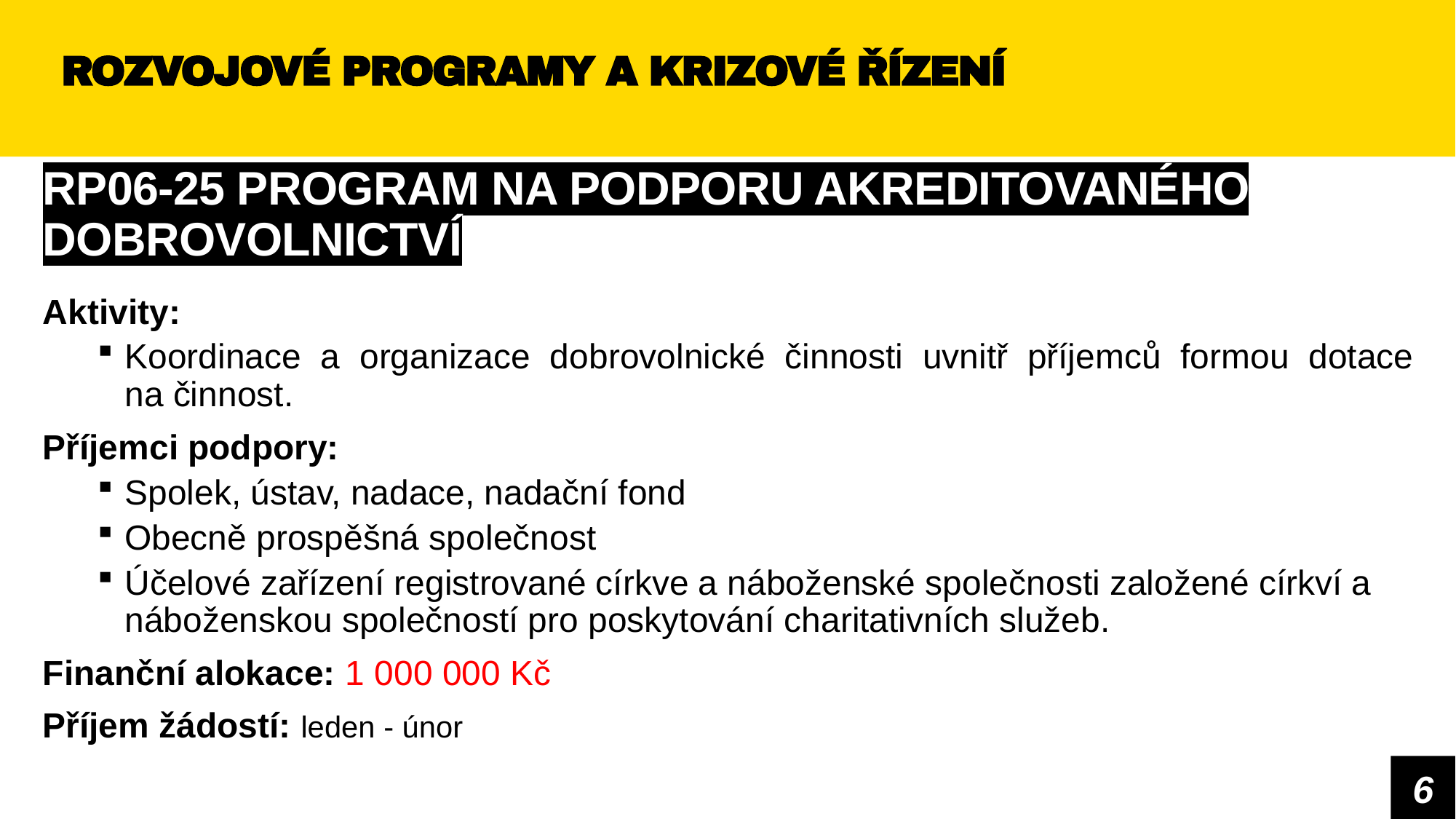

# ROZVOJOVÉ PROGRAMY A KRIZOVÉ ŘÍZENÍ
RP06-25 PROGRAM NA PODPORU AKREDITOVANÉHO DOBROVOLNICTVÍ
Aktivity:
Koordinace a organizace dobrovolnické činnosti uvnitř příjemců formou dotace
na činnost.
Příjemci podpory:
Spolek, ústav, nadace, nadační fond
Obecně prospěšná společnost
Účelové zařízení registrované církve a náboženské společnosti založené církví a náboženskou společností pro poskytování charitativních služeb.
Finanční alokace: 1 000 000 Kč
Příjem žádostí: leden - únor

6